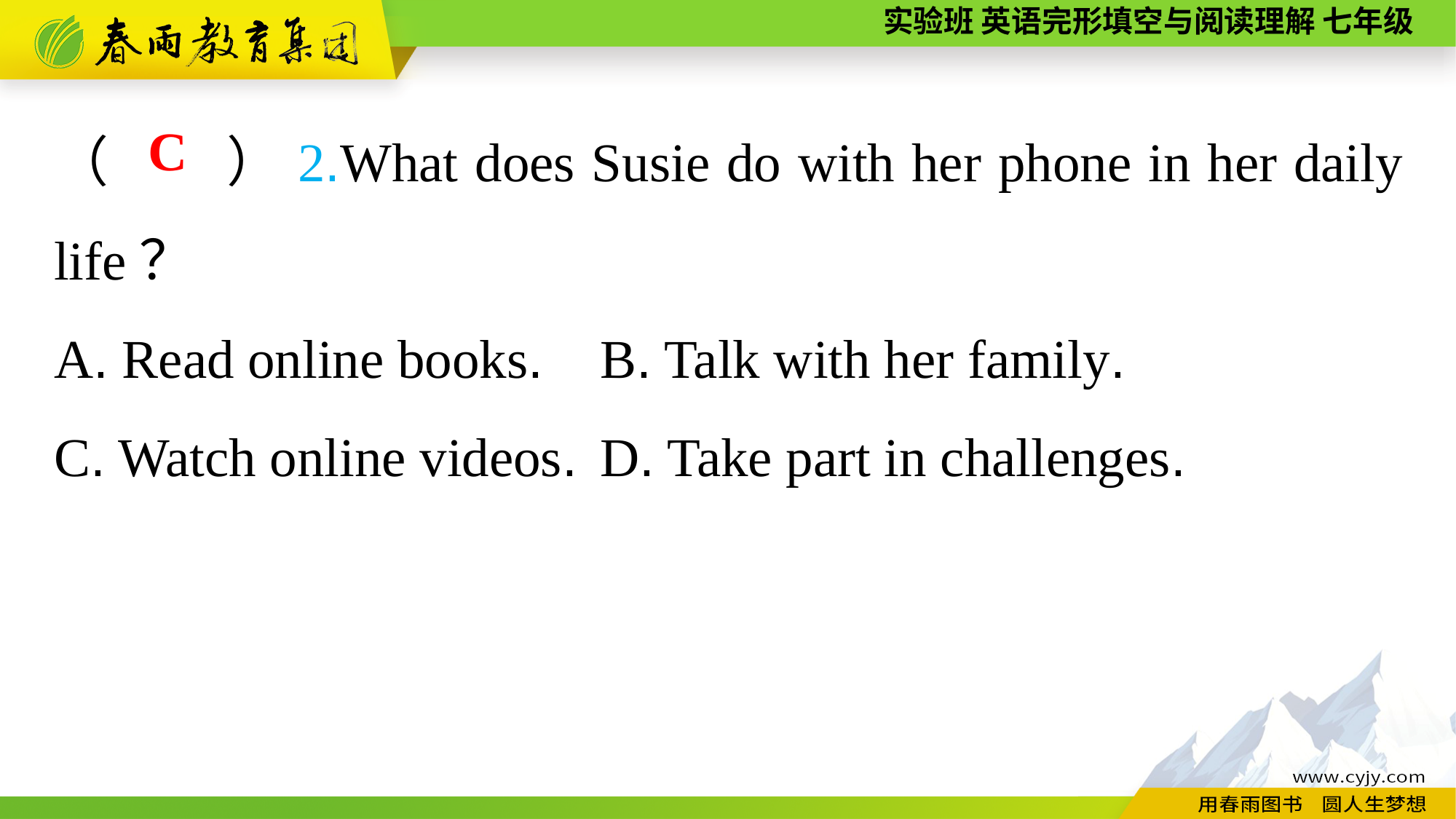

（　　）2.What does Susie do with her phone in her daily life？
A. Read online books.	B. Talk with her family.
C. Watch online videos.	D. Take part in challenges.
C